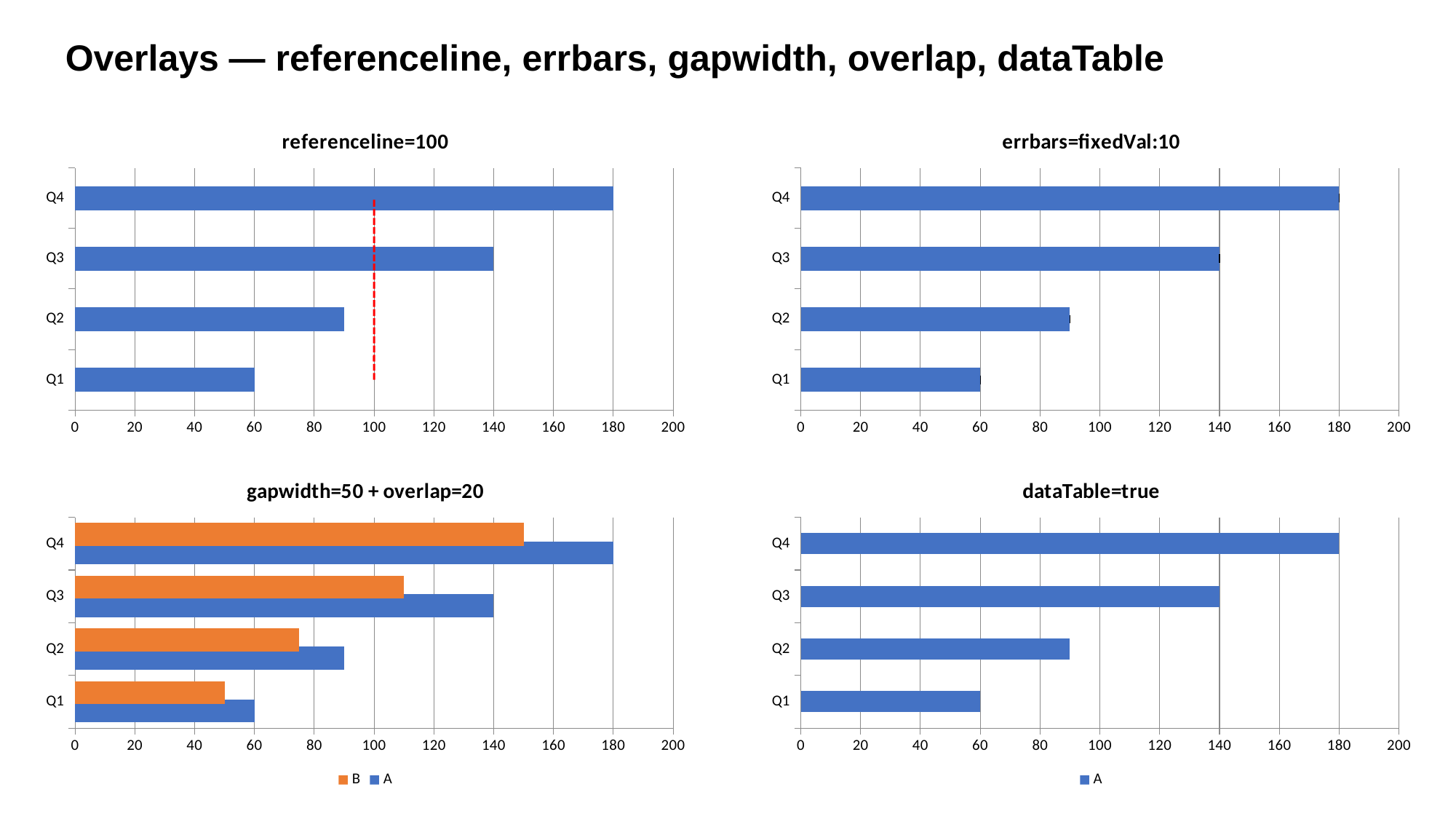

Overlays — referenceline, errbars, gapwidth, overlap, dataTable

### Chart: referenceline=100

| Category |  |  |
|---|---|---|
| Q1 | 60.0 | 100.0 |
| Q2 | 90.0 | 100.0 |
| Q3 | 140.0 | 100.0 |
| Q4 | 180.0 | 100.0 |

### Chart: errbars=fixedVal:10

| Category |  |
|---|---|
| Q1 | 60.0 |
| Q2 | 90.0 |
| Q3 | 140.0 |
| Q4 | 180.0 |

### Chart: gapwidth=50 + overlap=20

| Category |  |  |
|---|---|---|
| Q1 | 60.0 | 50.0 |
| Q2 | 90.0 | 75.0 |
| Q3 | 140.0 | 110.0 |
| Q4 | 180.0 | 150.0 |

### Chart: dataTable=true

| Category |  |
|---|---|
| Q1 | 60.0 |
| Q2 | 90.0 |
| Q3 | 140.0 |
| Q4 | 180.0 |